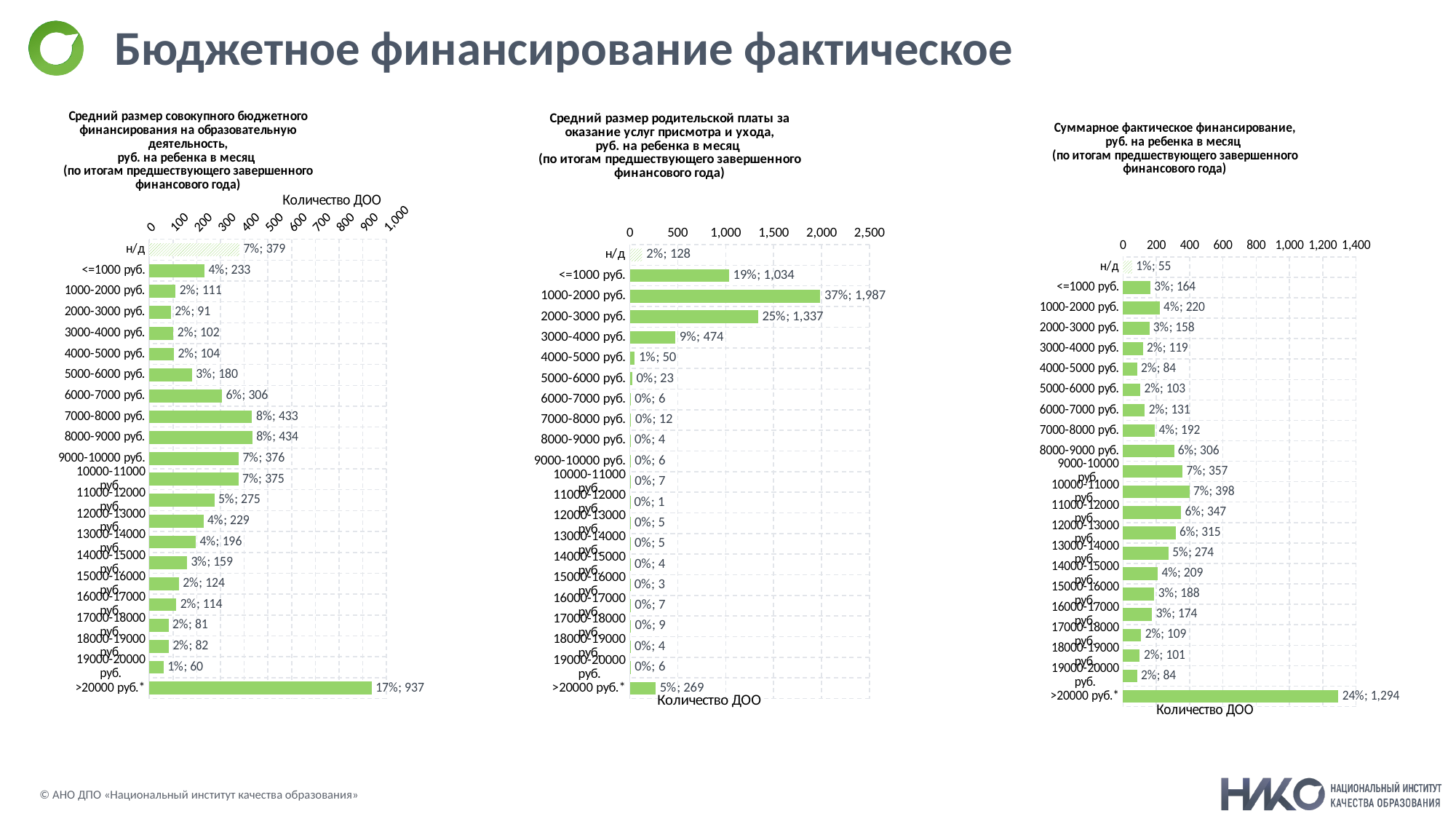

# Бюджетное финансирование фактическое

### Chart: Средний размер родительской платы за оказание услуг присмотра и ухода,
руб. на ребенка в месяц
(по итогам предшествующего завершенного финансового года)

| Category |  |
|---|---|
| н/д | 127.7862312117276 |
| <=1000 руб. | 1034.26980886992 |
| 1000-2000 руб. | 1986.6765633698274 |
| 2000-3000 руб. | 1336.7637780664315 |
| 3000-4000 руб. | 474.2067173872704 |
| 4000-5000 руб. | 49.91649656708109 |
| 5000-6000 руб. | 22.961588420857304 |
| 6000-7000 руб. | 5.989979588049731 |
| 7000-8000 руб. | 11.979959176099461 |
| 8000-9000 руб. | 3.9933197253664874 |
| 9000-10000 руб. | 5.989979588049731 |
| 10000-11000 руб. | 6.988309519391353 |
| 11000-12000 руб. | 0.9983299313416218 |
| 12000-13000 руб. | 4.991649656708109 |
| 13000-14000 руб. | 4.991649656708109 |
| 14000-15000 руб. | 3.9933197253664874 |
| 15000-16000 руб. | 2.9949897940248653 |
| 16000-17000 руб. | 6.988309519391353 |
| 17000-18000 руб. | 8.984969382074597 |
| 18000-19000 руб. | 3.9933197253664874 |
| 19000-20000 руб. | 5.989979588049731 |
| >20000 руб.* | 268.55075153089626 |

### Chart: Средний размер совокупного бюджетного финансирования на образовательную деятельность,
руб. на ребенка в месяц
(по итогам предшествующего завершенного финансового года)

| Category |  |
|---|---|
| н/д | 379.3653739098163 |
| <=1000 руб. | 232.61087400259788 |
| 1000-2000 руб. | 110.81462237892002 |
| 2000-3000 руб. | 90.84802375208758 |
| 3000-4000 руб. | 101.82965299684543 |
| 4000-5000 руб. | 103.82631285952867 |
| 5000-6000 руб. | 179.69938764149194 |
| 6000-7000 руб. | 306.4872889218779 |
| 7000-8000 руб. | 433.27519020226384 |
| 8000-9000 руб. | 434.2735201336055 |
| 9000-10000 руб. | 376.3703841157914 |
| 10000-11000 руб. | 375.3720541844498 |
| 11000-12000 руб. | 274.540731118946 |
| 12000-13000 руб. | 228.6175542772314 |
| 13000-14000 руб. | 195.67266654295787 |
| 14000-15000 руб. | 158.73445908331786 |
| 15000-16000 руб. | 123.7929114863611 |
| 16000-17000 руб. | 113.80961217294488 |
| 17000-18000 руб. | 80.86472443867137 |
| 18000-19000 руб. | 81.86305437001299 |
| 19000-20000 руб. | 59.89979588049731 |
| >20000 руб.* | 937.4318055297829 |

### Chart: Суммарное фактическое финансирование,
руб. на ребенка в месяц
(по итогам предшествующего завершенного финансового года)

| Category |  |
|---|---|
| н/д | 54.9081462237892 |
| <=1000 руб. | 163.72610874002598 |
| 1000-2000 руб. | 219.6325848951568 |
| 2000-3000 руб. | 157.73612915197626 |
| 3000-4000 руб. | 118.801261829653 |
| 4000-5000 руб. | 83.85971423269623 |
| 5000-6000 руб. | 102.82798292818705 |
| 6000-7000 руб. | 130.78122100575246 |
| 7000-8000 руб. | 191.67934681759138 |
| 8000-9000 руб. | 306.4872889218779 |
| 9000-10000 руб. | 357.4021154203006 |
| 10000-11000 руб. | 398.3336426053071 |
| 11000-12000 руб. | 347.4188161068844 |
| 12000-13000 руб. | 315.4722583039525 |
| 13000-14000 руб. | 273.54240118760436 |
| 14000-15000 руб. | 208.65095565039897 |
| 15000-16000 руб. | 187.6860270922249 |
| 16000-17000 руб. | 173.7094080534422 |
| 17000-18000 руб. | 108.81796251623678 |
| 18000-19000 руб. | 100.83132306550381 |
| 19000-20000 руб. | 83.85971423269623 |
| >20000 руб.* | 1293.835591018742 |